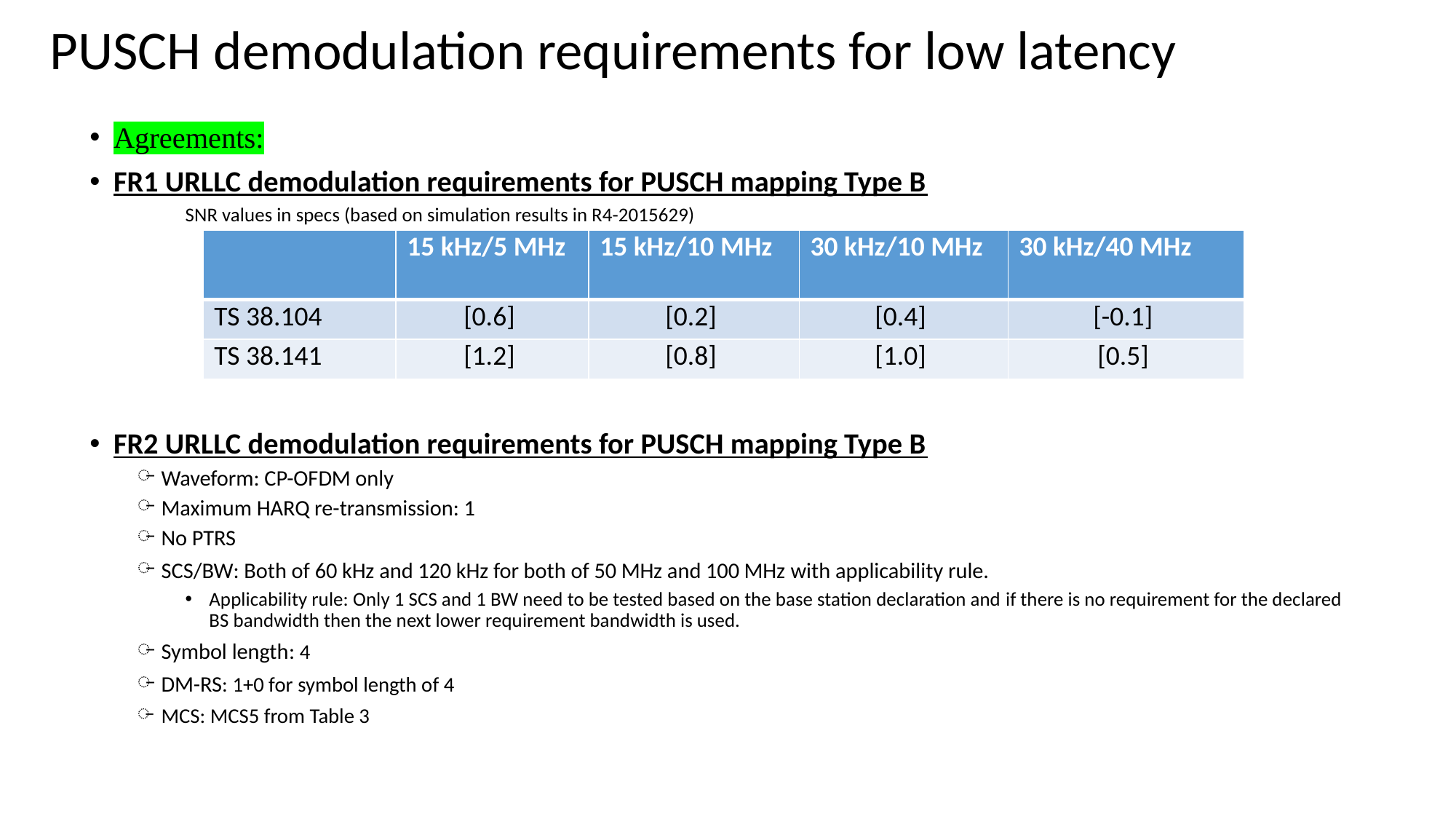

# PUSCH demodulation requirements for low latency
Agreements:
FR1 URLLC demodulation requirements for PUSCH mapping Type B
SNR values in specs (based on simulation results in R4-2015629)

FR2 URLLC demodulation requirements for PUSCH mapping Type B
Waveform: CP-OFDM only
Maximum HARQ re-transmission: 1
No PTRS
SCS/BW: Both of 60 kHz and 120 kHz for both of 50 MHz and 100 MHz with applicability rule.
Applicability rule: Only 1 SCS and 1 BW need to be tested based on the base station declaration and if there is no requirement for the declared BS bandwidth then the next lower requirement bandwidth is used.
Symbol length: 4
DM-RS: 1+0 for symbol length of 4
MCS: MCS5 from Table 3

|  | 15 kHz/5 MHz | 15 kHz/10 MHz | 30 kHz/10 MHz | 30 kHz/40 MHz |
| --- | --- | --- | --- | --- |
| TS 38.104 | [0.6] | [0.2] | [0.4] | [-0.1] |
| TS 38.141 | [1.2] | [0.8] | [1.0] | [0.5] |